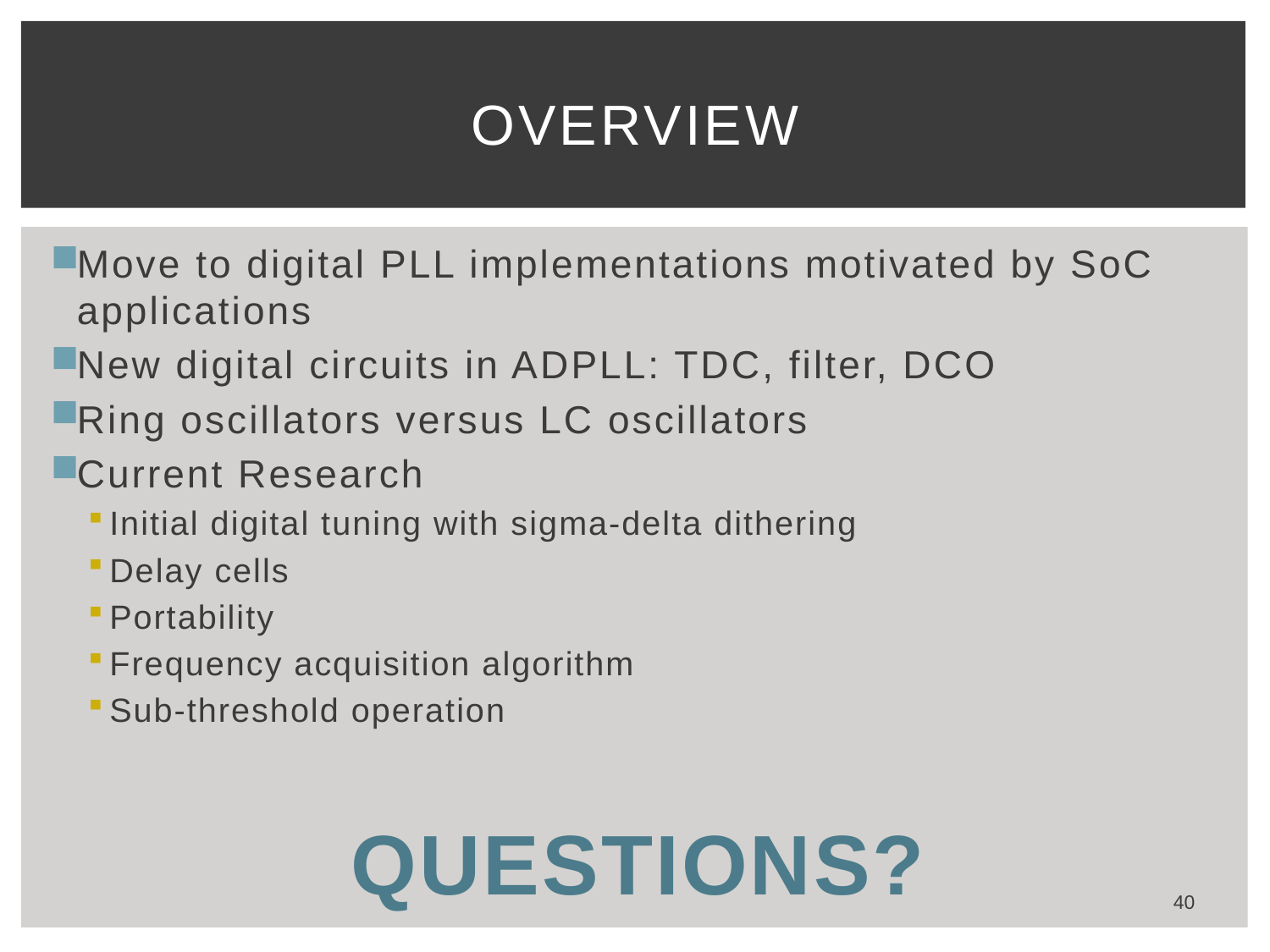

# Overview
Move to digital PLL implementations motivated by SoC applications
New digital circuits in ADPLL: TDC, filter, DCO
Ring oscillators versus LC oscillators
Current Research
Initial digital tuning with sigma-delta dithering
Delay cells
Portability
Frequency acquisition algorithm
Sub-threshold operation
QUESTIONS?
40